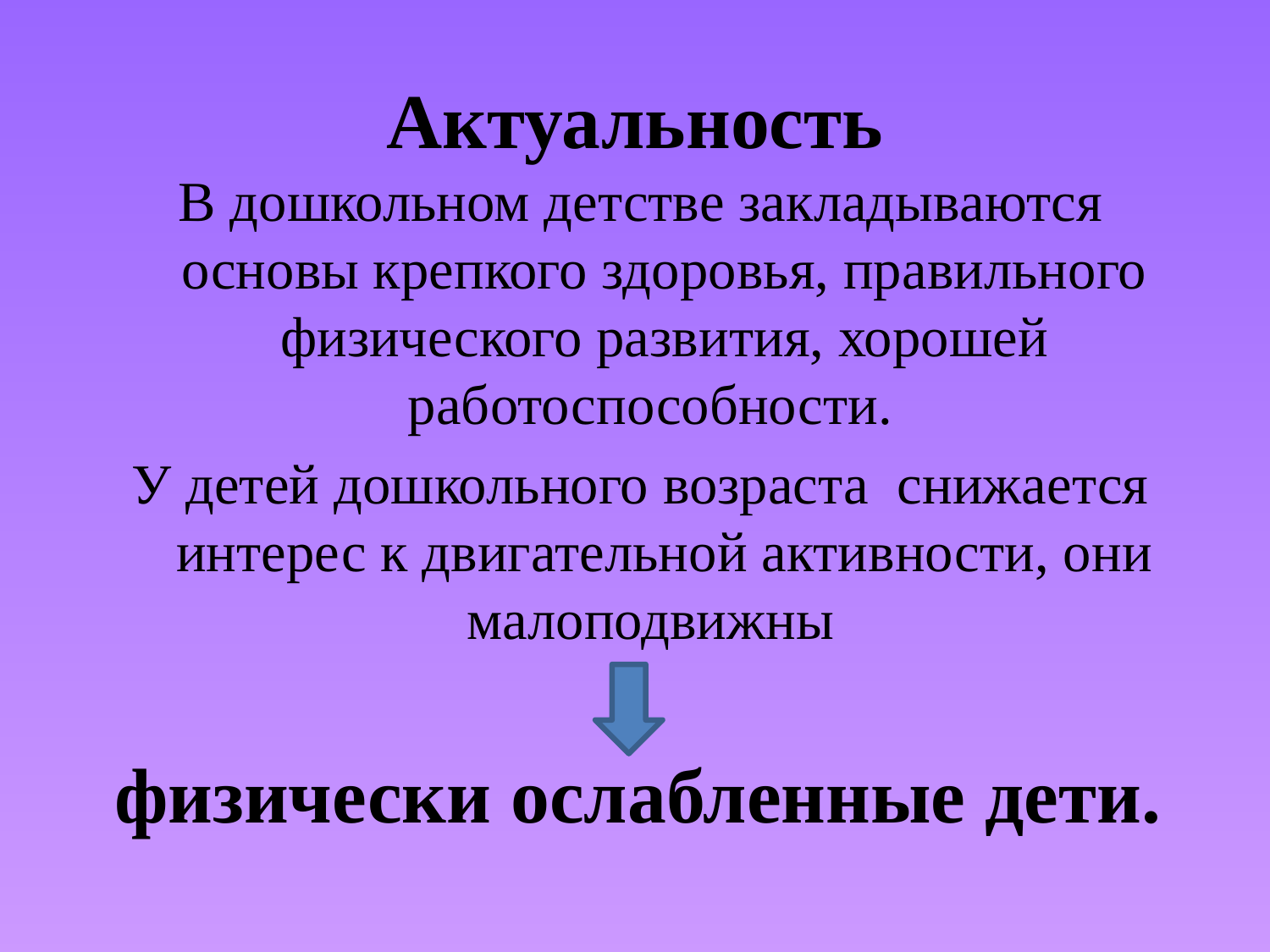

# Актуальность
В дошкольном детстве закладываются основы крепкого здоровья, правильного физического развития, хорошей работоспособности.
У детей дошкольного возраста  снижается интерес к двигательной активности, они малоподвижны

 физически ослабленные дети.